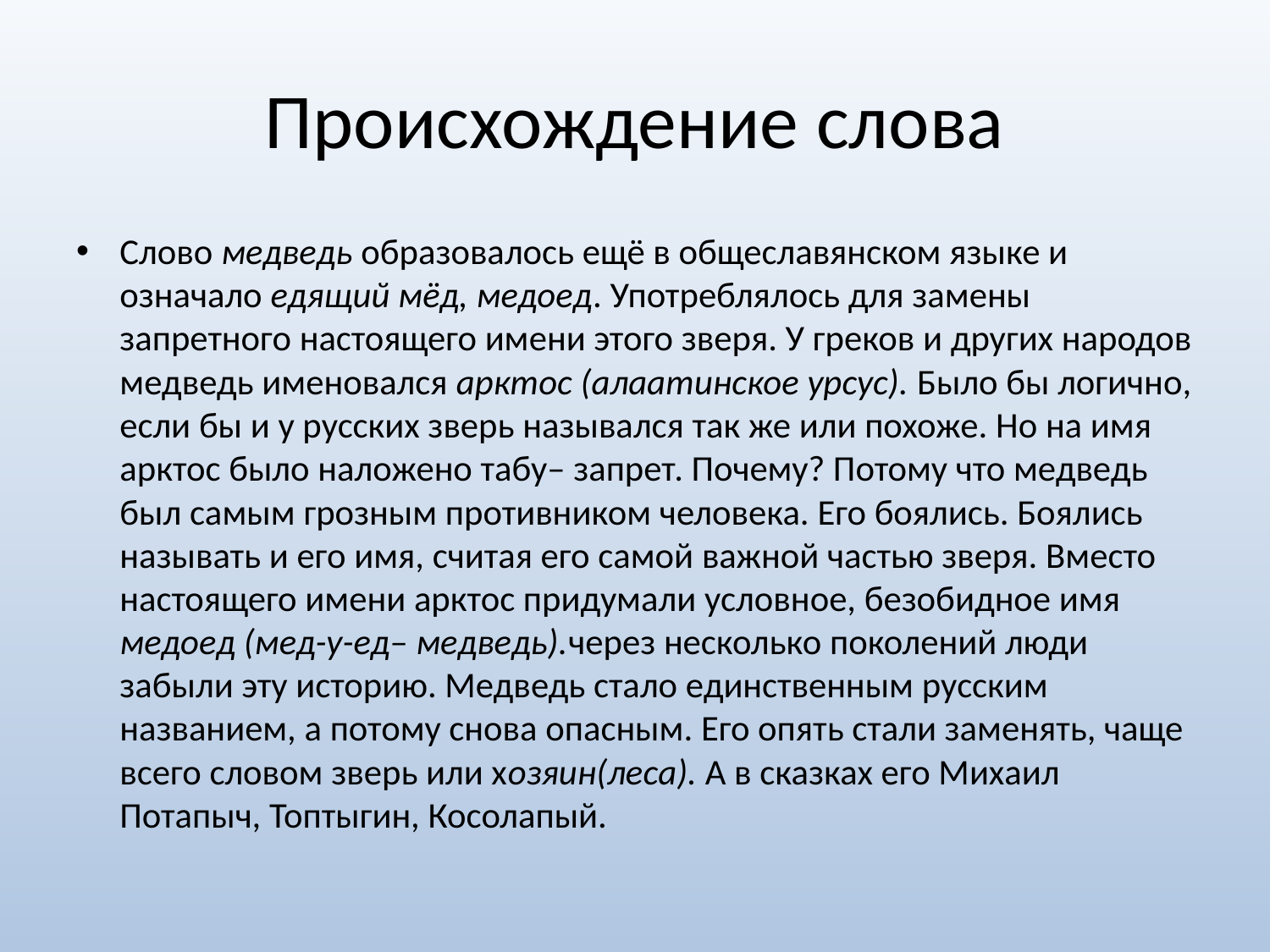

# Происхождение слова
Слово медведь образовалось ещё в общеславянском языке и означало едящий мёд, медоед. Употреблялось для замены запретного настоящего имени этого зверя. У греков и других народов медведь именовался арктос (алаатинское урсус). Было бы логично, если бы и у русских зверь назывался так же или похоже. Но на имя арктос было наложено табу– запрет. Почему? Потому что медведь был самым грозным противником человека. Его боялись. Боялись называть и его имя, считая его самой важной частью зверя. Вместо настоящего имени арктос придумали условное, безобидное имя медоед (мед-у-ед– медведь).через несколько поколений люди забыли эту историю. Медведь стало единственным русским названием, а потому снова опасным. Его опять стали заменять, чаще всего словом зверь или хозяин(леса). А в сказках его Михаил Потапыч, Топтыгин, Косолапый.